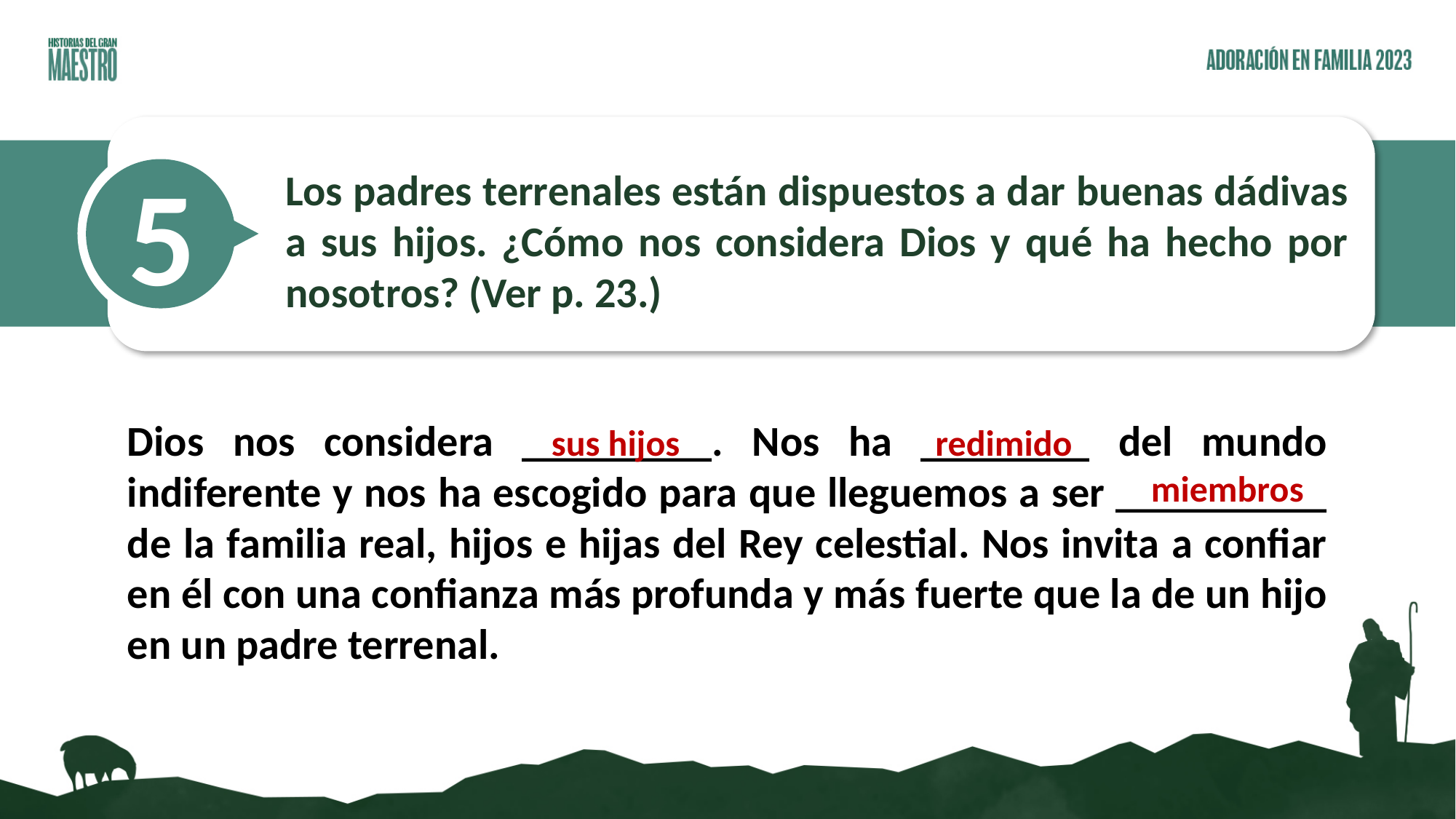

5
Los padres terrenales están dispuestos a dar buenas dádivas a sus hijos. ¿Cómo nos considera Dios y qué ha hecho por nosotros? (Ver p. 23.)
Dios nos considera _________. Nos ha ________ del mundo indiferente y nos ha escogido para que lleguemos a ser __________ de la familia real, hijos e hijas del Rey celestial. Nos invita a confiar en él con una confianza más profunda y más fuerte que la de un hijo en un padre terrenal.
sus hijos
redimido
miembros